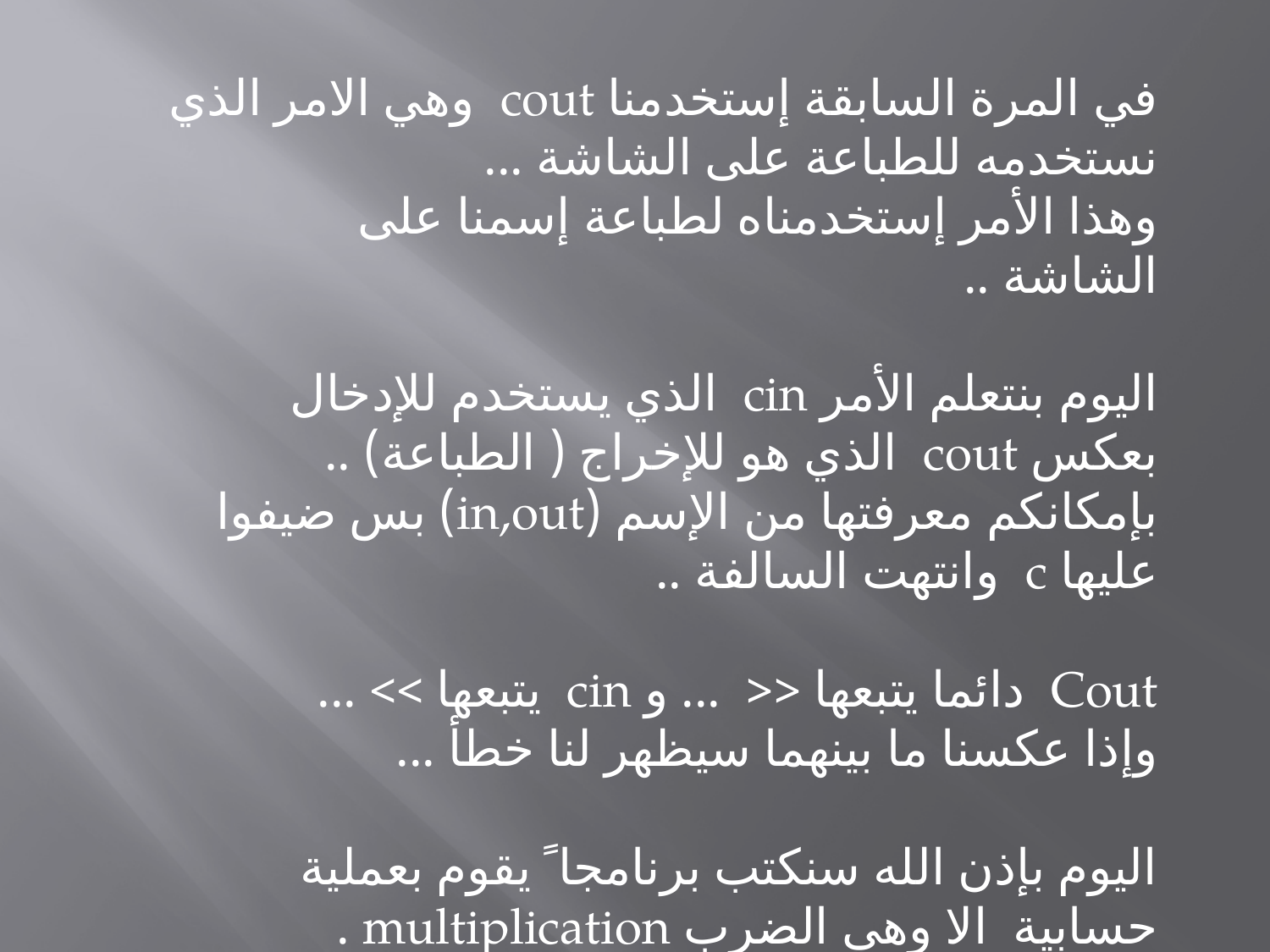

في المرة السابقة إستخدمنا cout  وهي الامر الذي نستخدمه للطباعة على الشاشة ...
وهذا الأمر إستخدمناه لطباعة إسمنا على الشاشة ..

اليوم بنتعلم الأمر cin  الذي يستخدم للإدخال بعكس cout  الذي هو للإخراج ( الطباعة) .. بإمكانكم معرفتها من الإسم (in,out) بس ضيفوا عليها c  وانتهت السالفة ..

Cout  دائما يتبعها <<  ... و cin  يتبعها >> ...
وإذا عكسنا ما بينهما سيظهر لنا خطأ ...

اليوم بإذن الله سنكتب برنامجا ً يقوم بعملية حسابية  الا وهي الضرب multiplication .